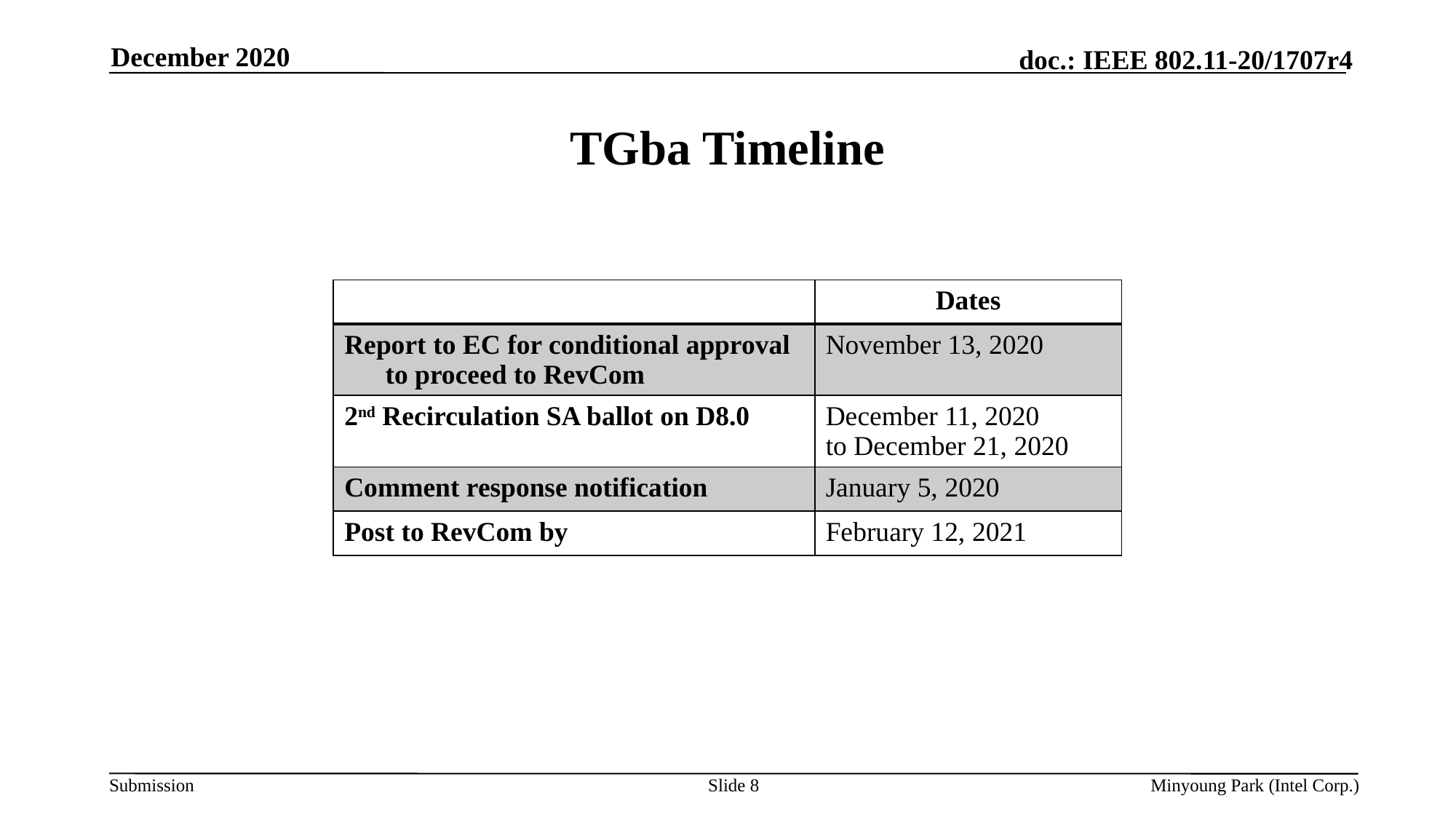

December 2020
# TGba Timeline
|  | Dates |
| --- | --- |
| Report to EC for conditional approval to proceed to RevCom | November 13, 2020 |
| 2nd Recirculation SA ballot on D8.0 | December 11, 2020 to December 21, 2020 |
| Comment response notification | January 5, 2020 |
| Post to RevCom by | February 12, 2021 |
Slide 8
Minyoung Park (Intel Corp.)